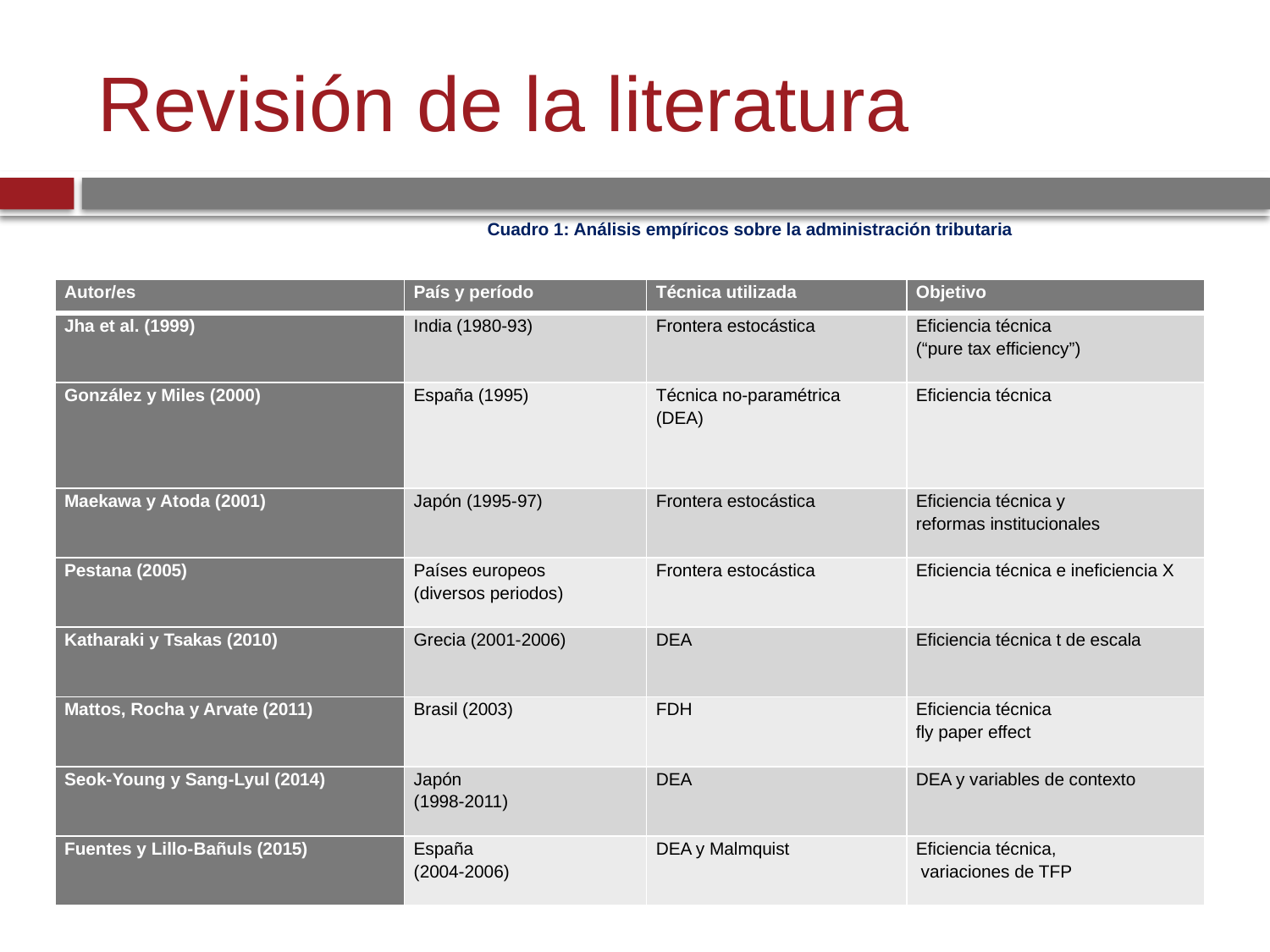

# Revisión de la literatura
Cuadro 1: Análisis empíricos sobre la administración tributaria

| Autor/es | País y período | Técnica utilizada | Objetivo |
| --- | --- | --- | --- |
| Jha et al. (1999) | India (1980-93) | Frontera estocástica | Eficiencia técnica (“pure tax efficiency”) |
| González y Miles (2000) | España (1995) | Técnica no-paramétrica (DEA) | Eficiencia técnica |
| Maekawa y Atoda (2001) | Japón (1995-97) | Frontera estocástica | Eficiencia técnica y reformas institucionales |
| Pestana (2005) | Países europeos (diversos periodos) | Frontera estocástica | Eficiencia técnica e ineficiencia X |
| Katharaki y Tsakas (2010) | Grecia (2001-2006) | DEA | Eficiencia técnica t de escala |
| Mattos, Rocha y Arvate (2011) | Brasil (2003) | FDH | Eficiencia técnica fly paper effect |
| Seok-Young y Sang-Lyul (2014) | Japón (1998-2011) | DEA | DEA y variables de contexto |
| Fuentes y Lillo-Bañuls (2015) | España (2004-2006) | DEA y Malmquist | Eficiencia técnica, variaciones de TFP |